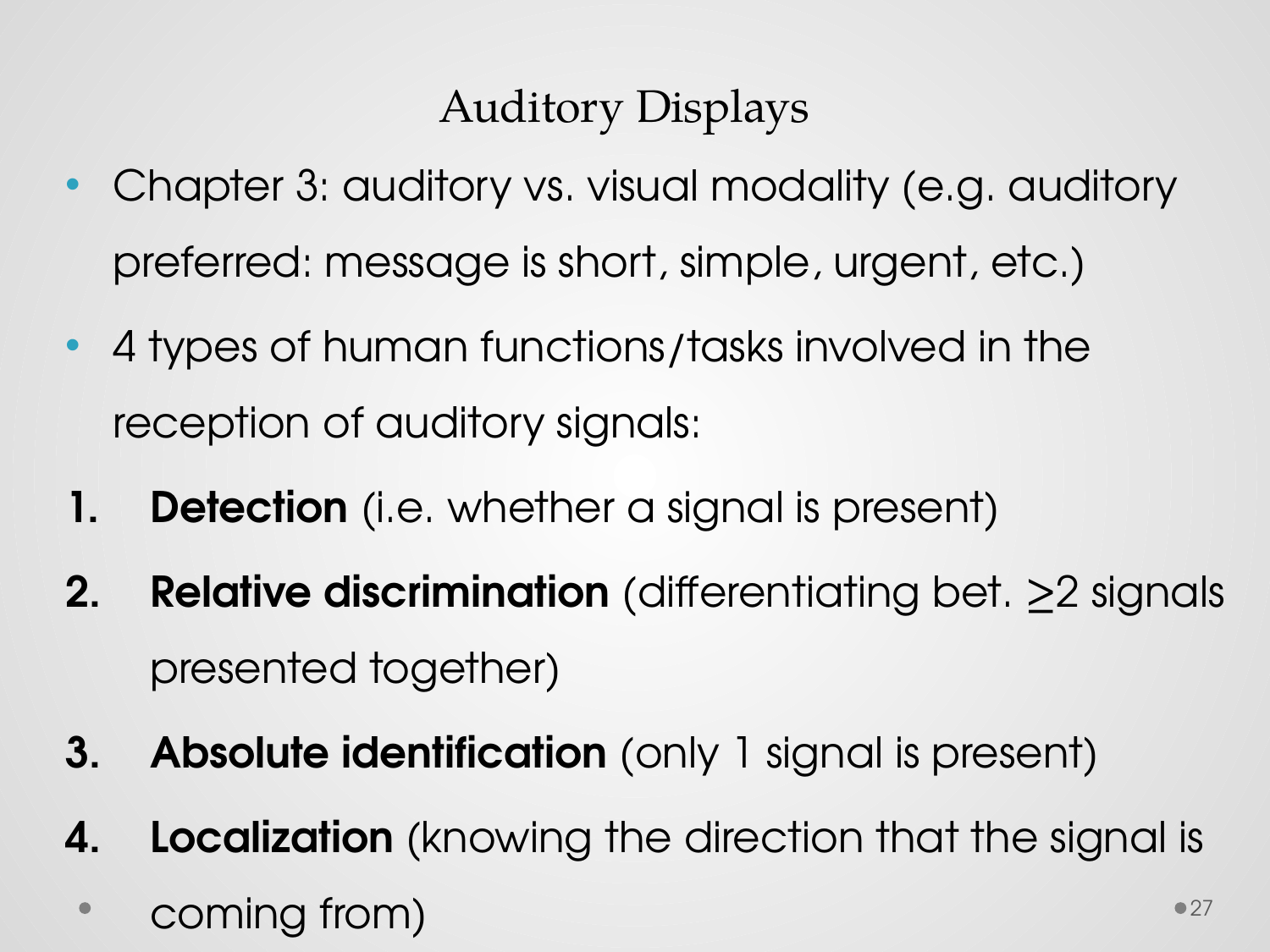

# Auditory Displays

Chapter 3: auditory vs. visual modality (e.g. auditory preferred: message is short, simple, urgent, etc.)
4 types of human functions/tasks involved in the reception of auditory signals:
Detection (i.e. whether a signal is present)
Relative discrimination (differentiating bet. ≥2 signals presented together)
Absolute identification (only 1 signal is present)
Localization (knowing the direction that the signal is coming from)
27